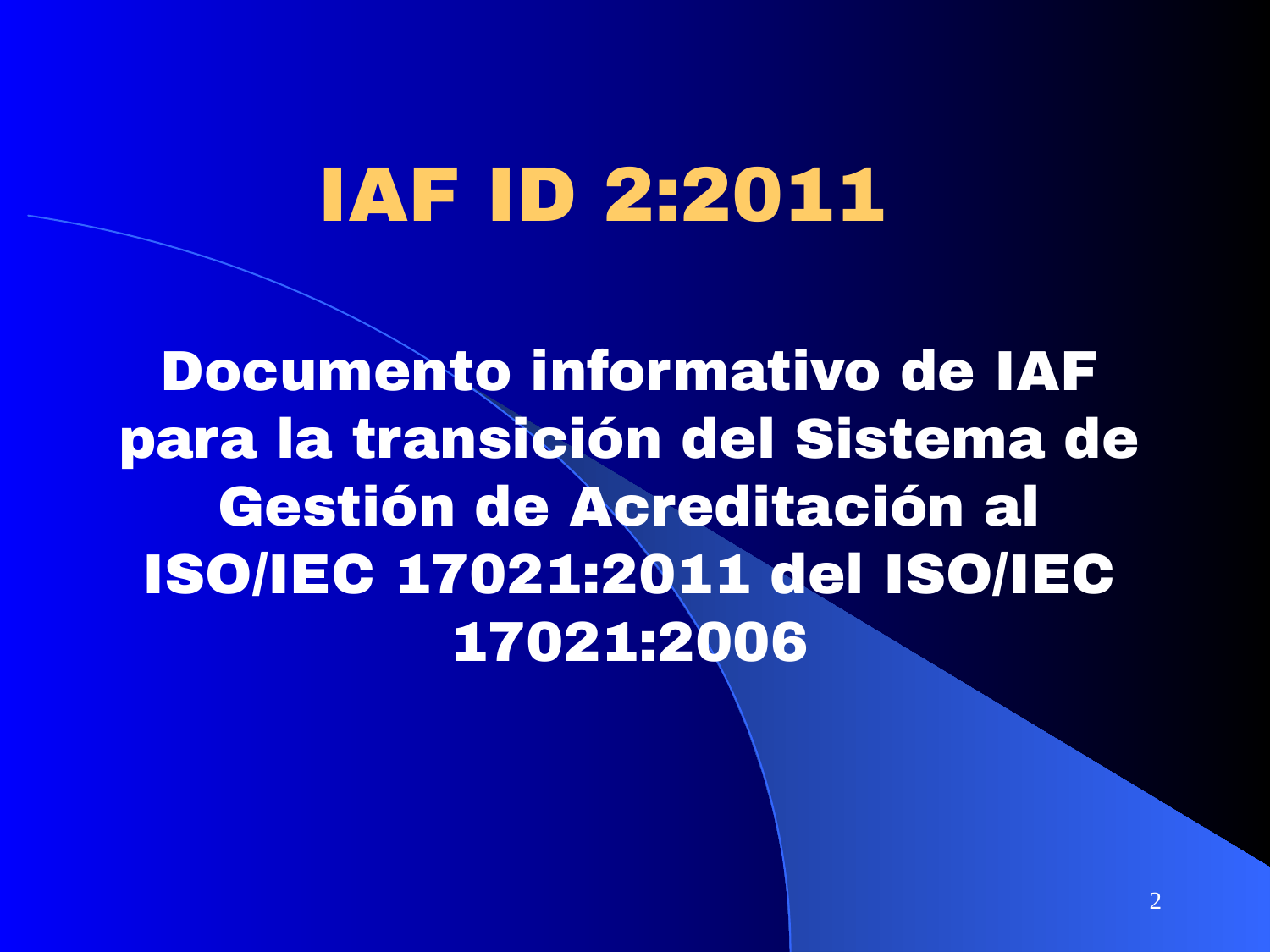

# IAF ID 2:2011
Documento informativo de IAF para la transición del Sistema de Gestión de Acreditación al ISO/IEC 17021:2011 del ISO/IEC 17021:2006

2